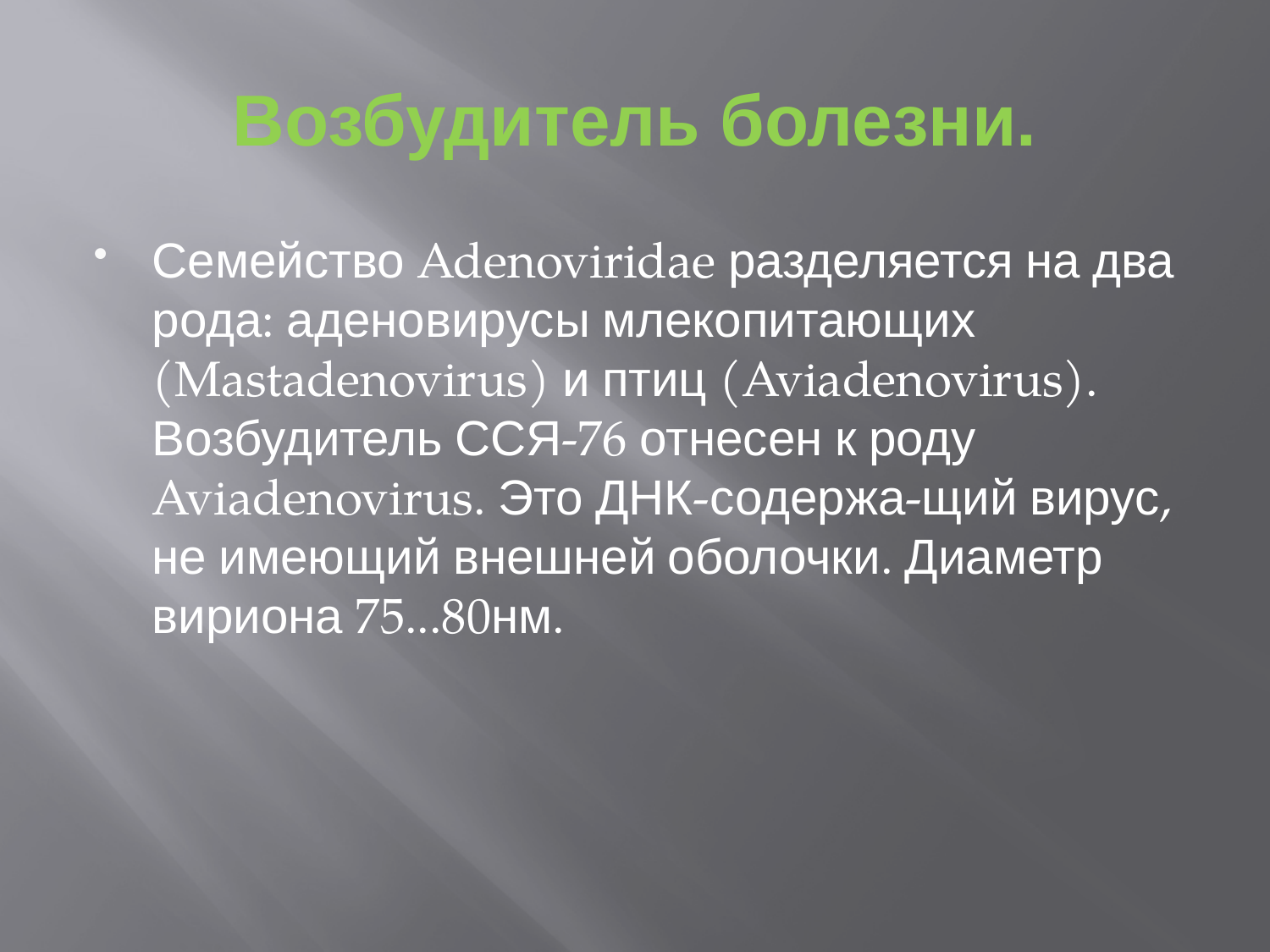

# Возбудитель болезни.
Семейство Adenoviridae разделяется на два рода: аденовирусы млекопитающих (Mastadenovirus) и птиц (Aviadenovirus). 
Возбудитель ССЯ-76 отнесен к роду Aviadenovirus. Это ДНК-содержа-щий вирус, не имеющий внешней оболочки. Диаметр вириона 75...80нм.